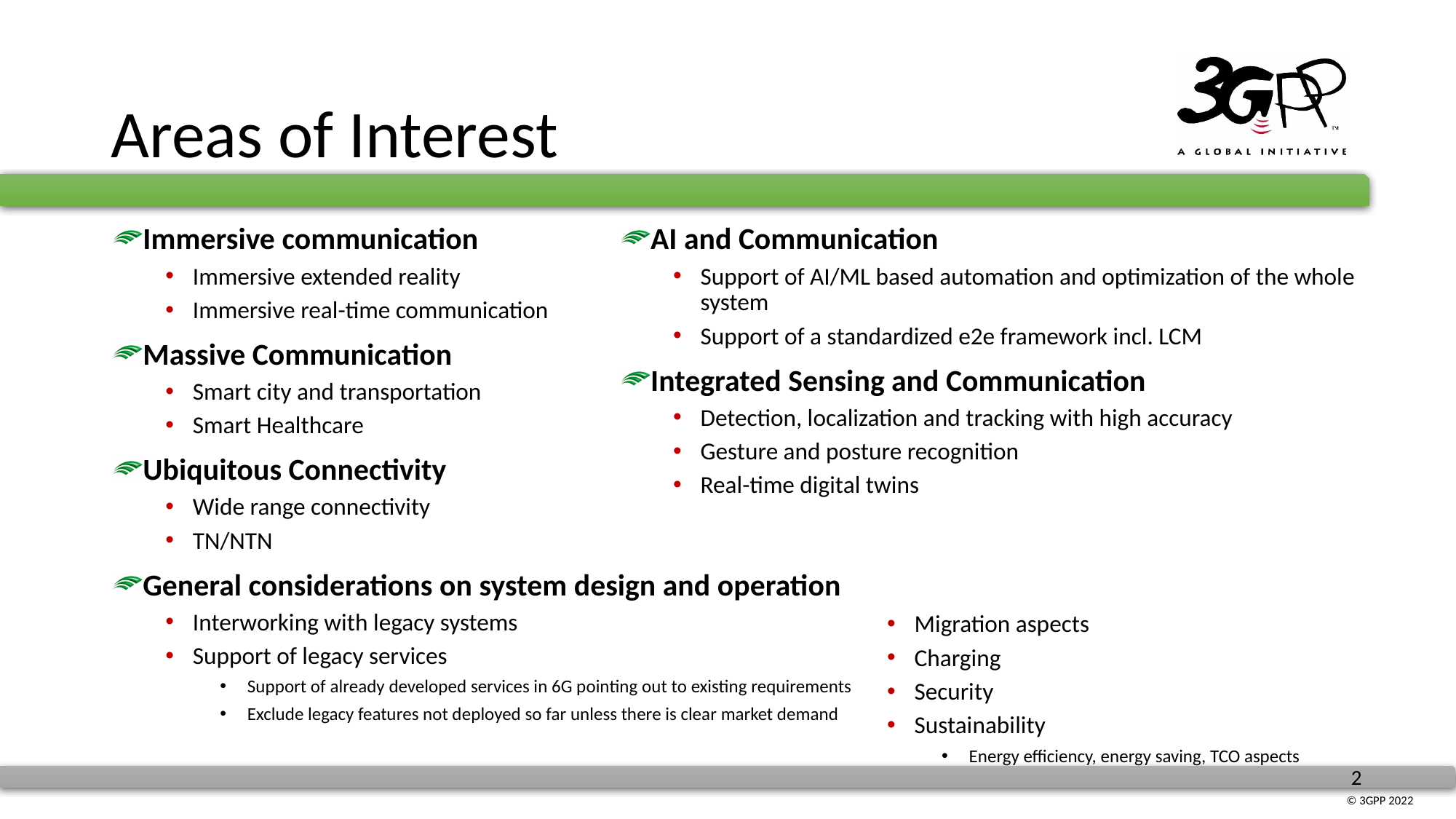

# Areas of Interest
Immersive communication
Immersive extended reality
Immersive real-time communication
Massive Communication
Smart city and transportation
Smart Healthcare
Ubiquitous Connectivity
Wide range connectivity
TN/NTN
General considerations on system design and operation
Interworking with legacy systems
Support of legacy services
Support of already developed services in 6G pointing out to existing requirements
Exclude legacy features not deployed so far unless there is clear market demand

AI and Communication
Support of AI/ML based automation and optimization of the whole system
Support of a standardized e2e framework incl. LCM
Integrated Sensing and Communication
Detection, localization and tracking with high accuracy
Gesture and posture recognition
Real-time digital twins

Migration aspects
Charging
Security
Sustainability
Energy efficiency, energy saving, TCO aspects